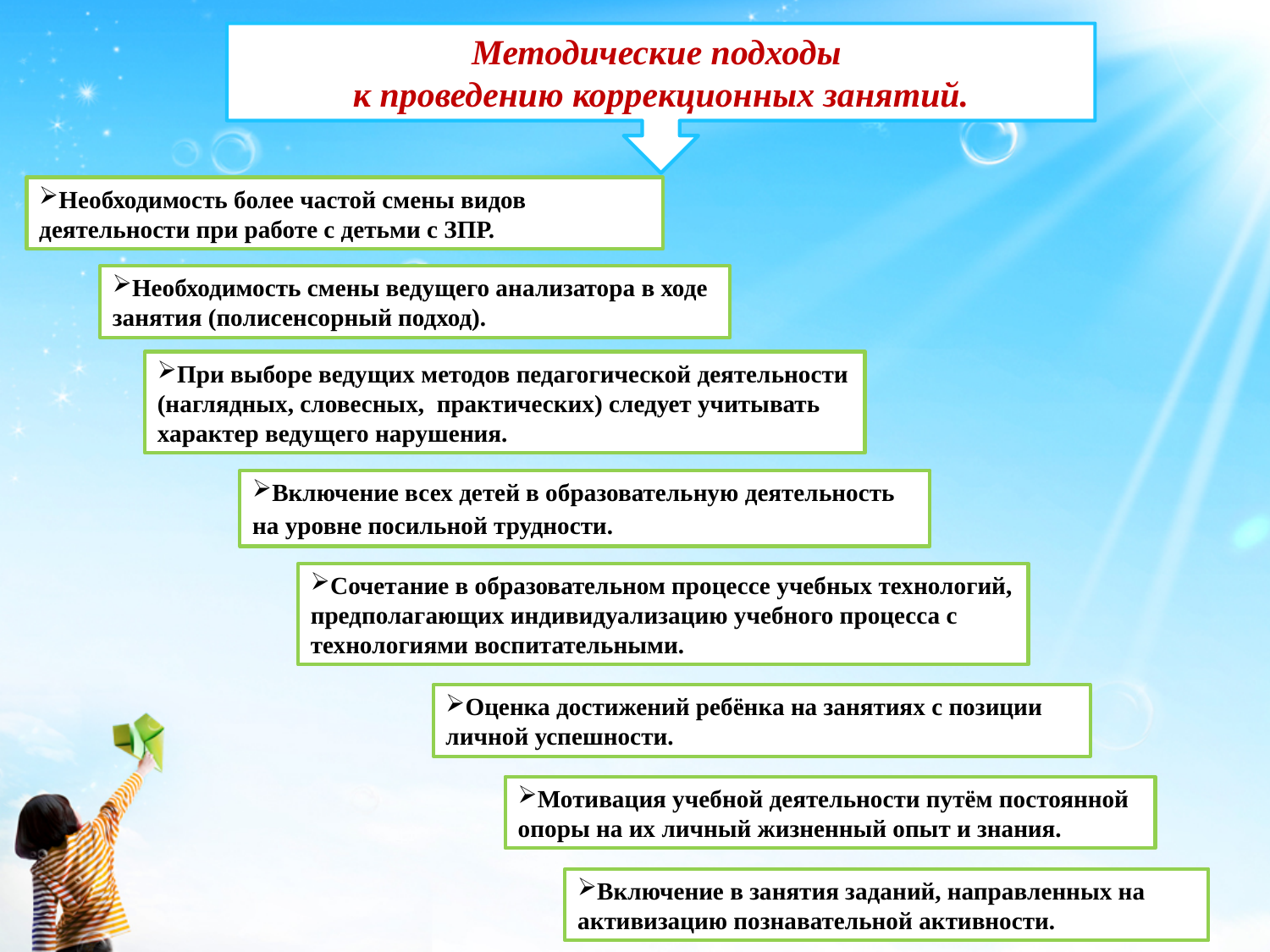

Методические подходы
к проведению коррекционных занятий.
Необходимость более частой смены видов деятельности при работе с детьми с ЗПР.
Необходимость смены ведущего анализатора в ходе занятия (полисенсорный подход).
При выборе ведущих методов педагогической деятельности (наглядных, словесных,  практических) следует учитывать характер ведущего нарушения.
Включение всех детей в образовательную деятельность на уровне посильной трудности.
Сочетание в образовательном процессе учебных технологий, предполагающих индивидуализацию учебного процесса с технологиями воспитательными.
Оценка достижений ребёнка на занятиях с позиции личной успешности.
Мотивация учебной деятельности путём постоянной опоры на их личный жизненный опыт и знания.
Включение в занятия заданий, направленных на активизацию познавательной активности.